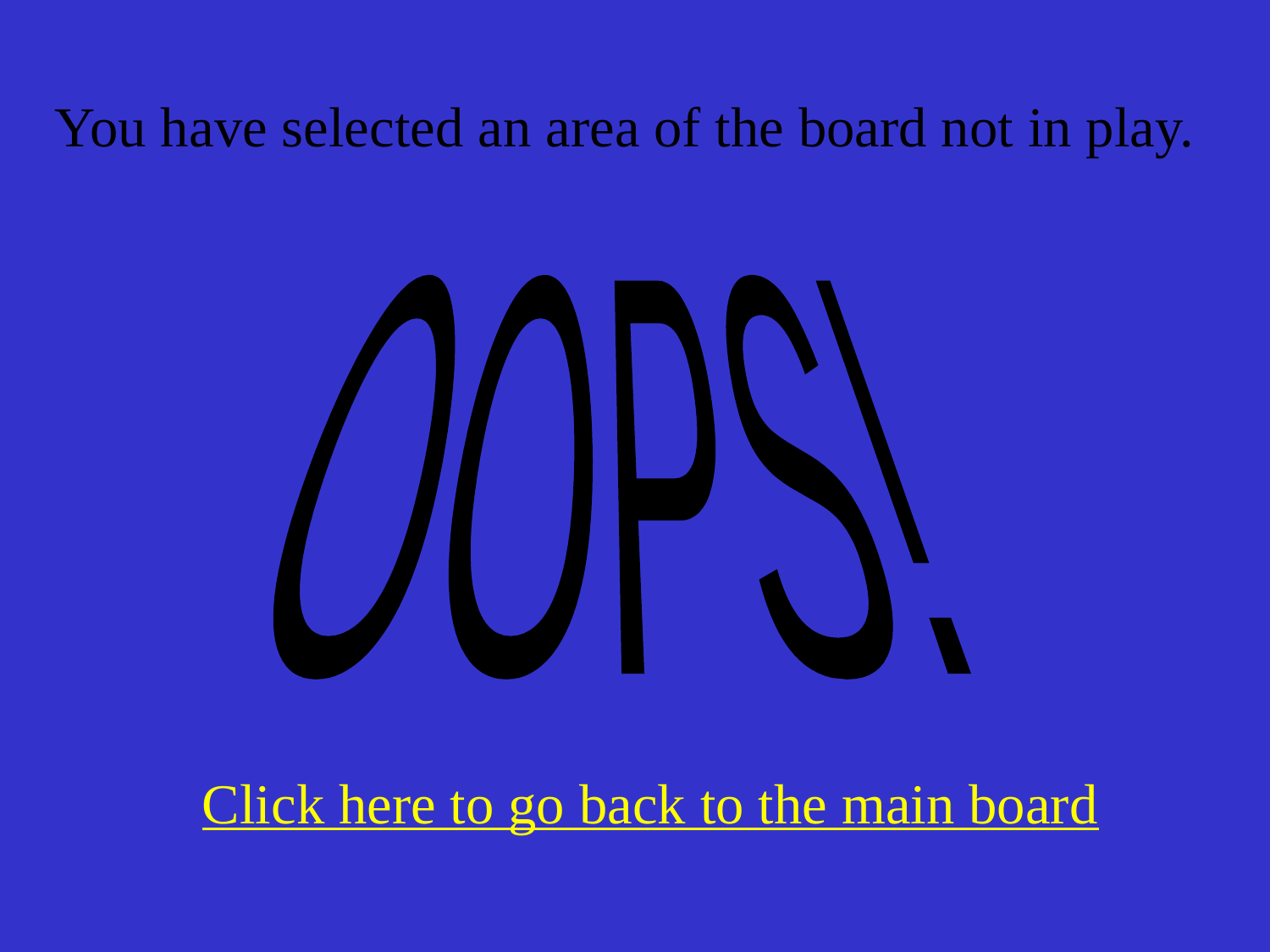

You have selected an area of the board not in play.
OOPS!
Click here to go back to the main board